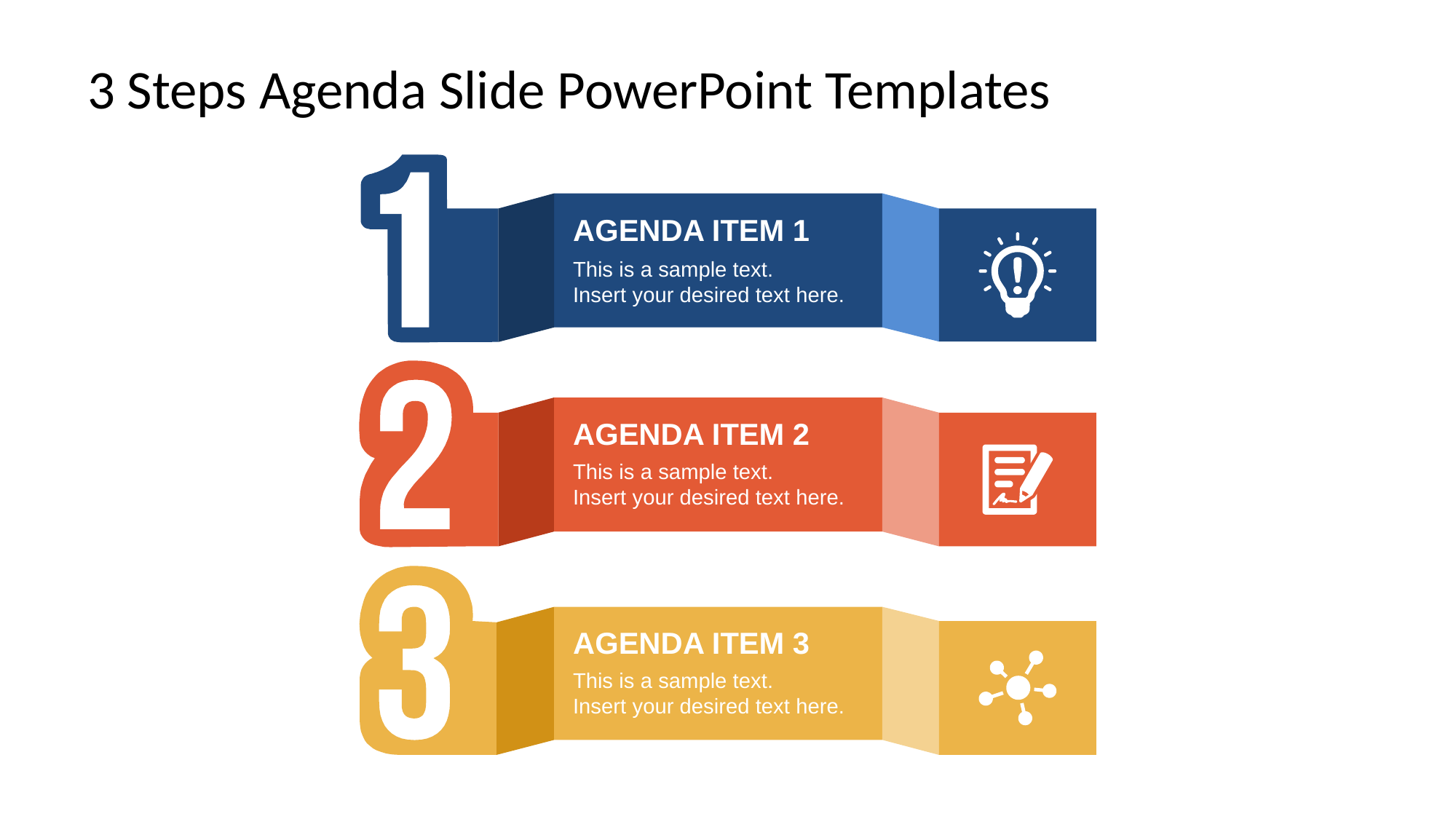

3 Steps Agenda Slide PowerPoint Templates

AGENDA ITEM 1

This is a sample text.
Insert your desired text here.

AGENDA ITEM 2

This is a sample text.
Insert your desired text here.

AGENDA ITEM 3

This is a sample text.
Insert your desired text here.